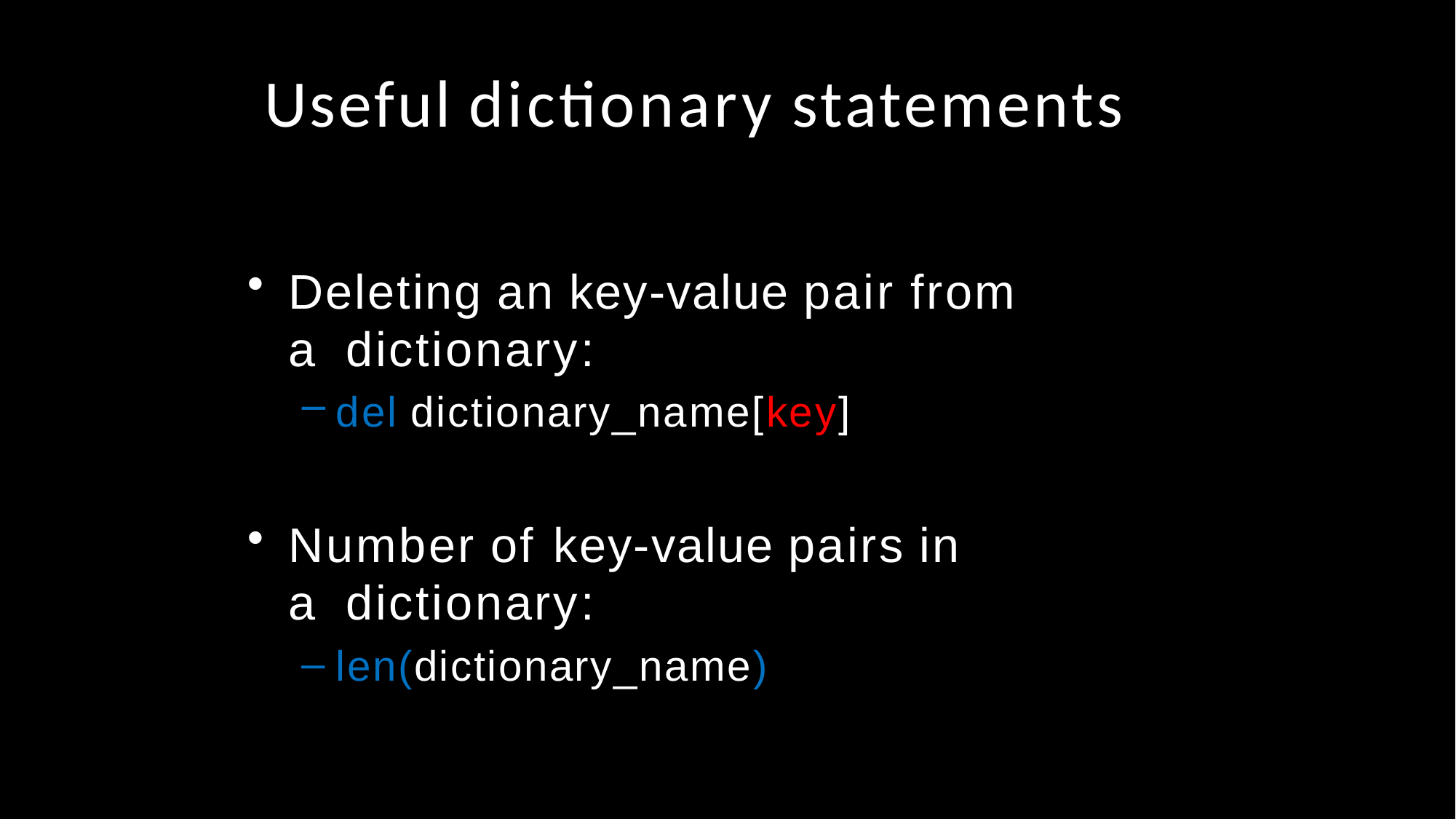

# Useful dictionary statements
Deleting an key-value pair from a  dictionary:
del dictionary_name[key]

Number of key-value pairs in a  dictionary:
len(dictionary_name)